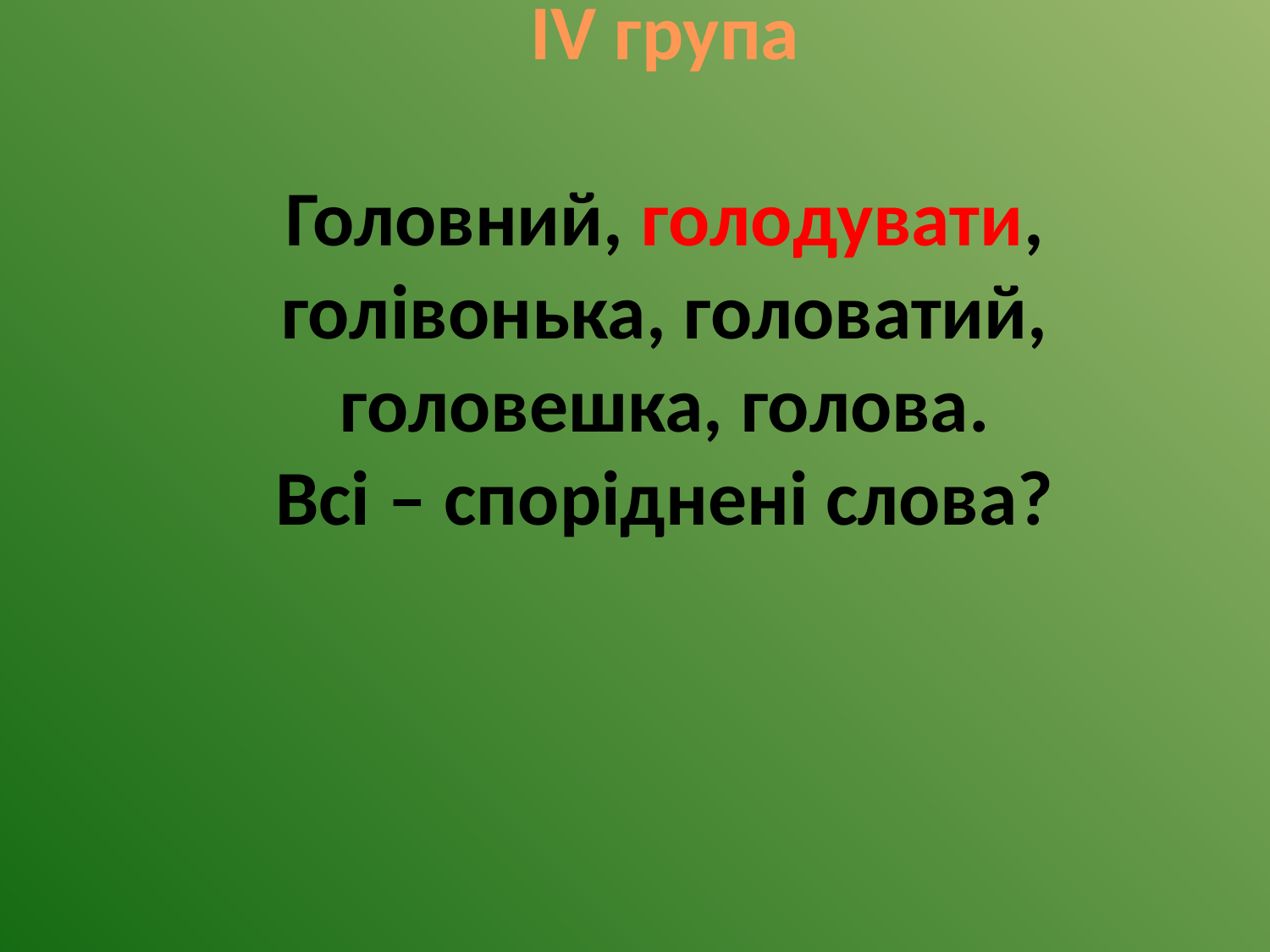

IV група

Головний, голодувати,
голівонька, головатий,
головешка, голова.
Всі – споріднені слова?